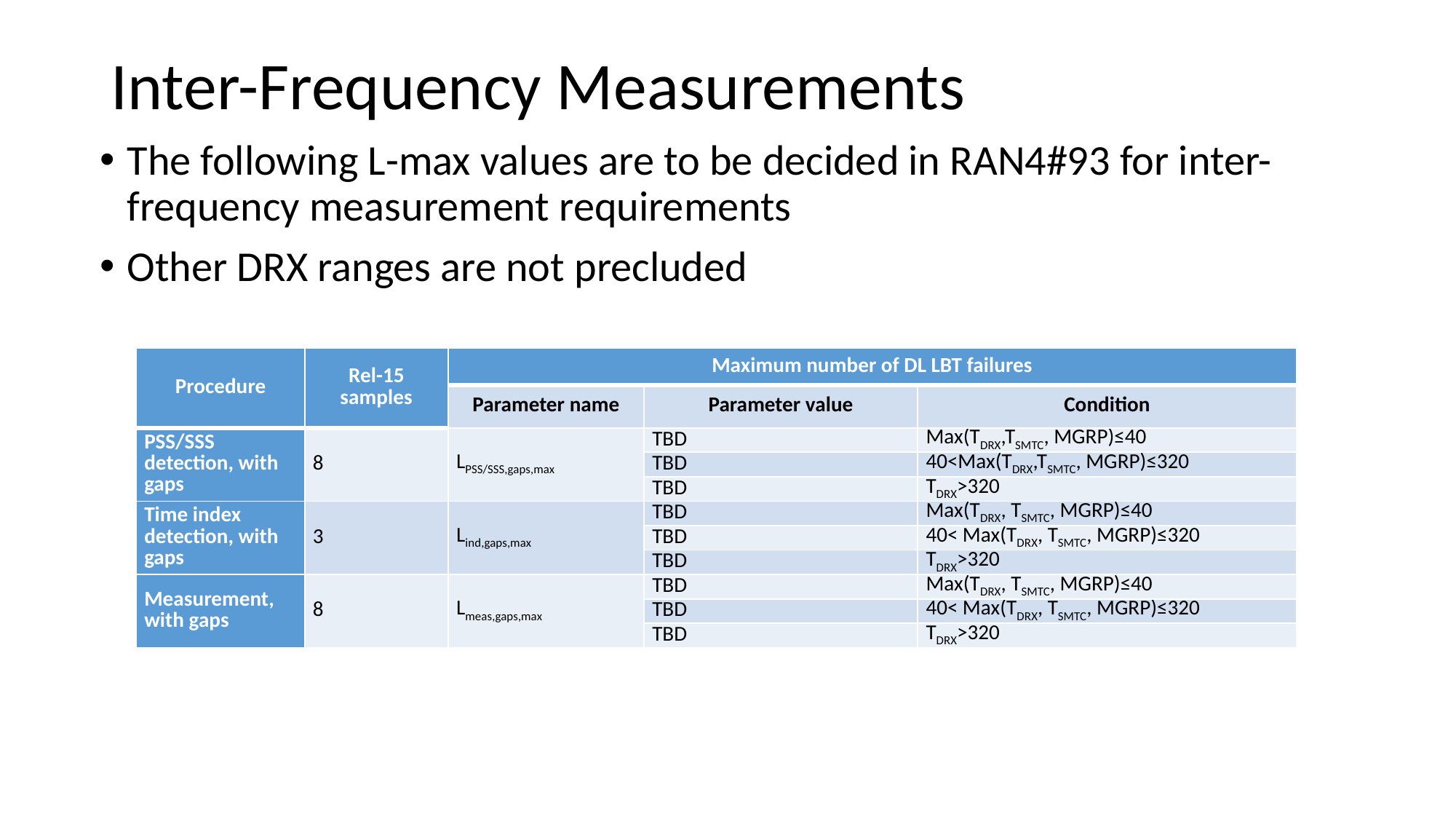

# Inter-Frequency Measurements
The following L-max values are to be decided in RAN4#93 for inter-frequency measurement requirements
Other DRX ranges are not precluded

| Procedure | Rel-15 samples | Maximum number of DL LBT failures |  |  |
| --- | --- | --- | --- | --- |
|  |  | Parameter name | Parameter value | Condition |
| PSS/SSS detection, with gaps | 8 | LPSS/SSS,gaps,max | TBD | Max(TDRX,TSMTC, MGRP)≤40 |
|  |  |  | TBD | 40<Max(TDRX,TSMTC, MGRP)≤320 |
|  |  |  | TBD | TDRX>320 |
| Time index detection, with gaps | 3 | Lind,gaps,max | TBD | Max(TDRX, TSMTC, MGRP)≤40 |
|  |  |  | TBD | 40< Max(TDRX, TSMTC, MGRP)≤320 |
|  |  |  | TBD | TDRX>320 |
| Measurement, with gaps | 8 | Lmeas,gaps,max | TBD | Max(TDRX, TSMTC, MGRP)≤40 |
|  |  |  | TBD | 40< Max(TDRX, TSMTC, MGRP)≤320 |
|  |  |  | TBD | TDRX>320 |